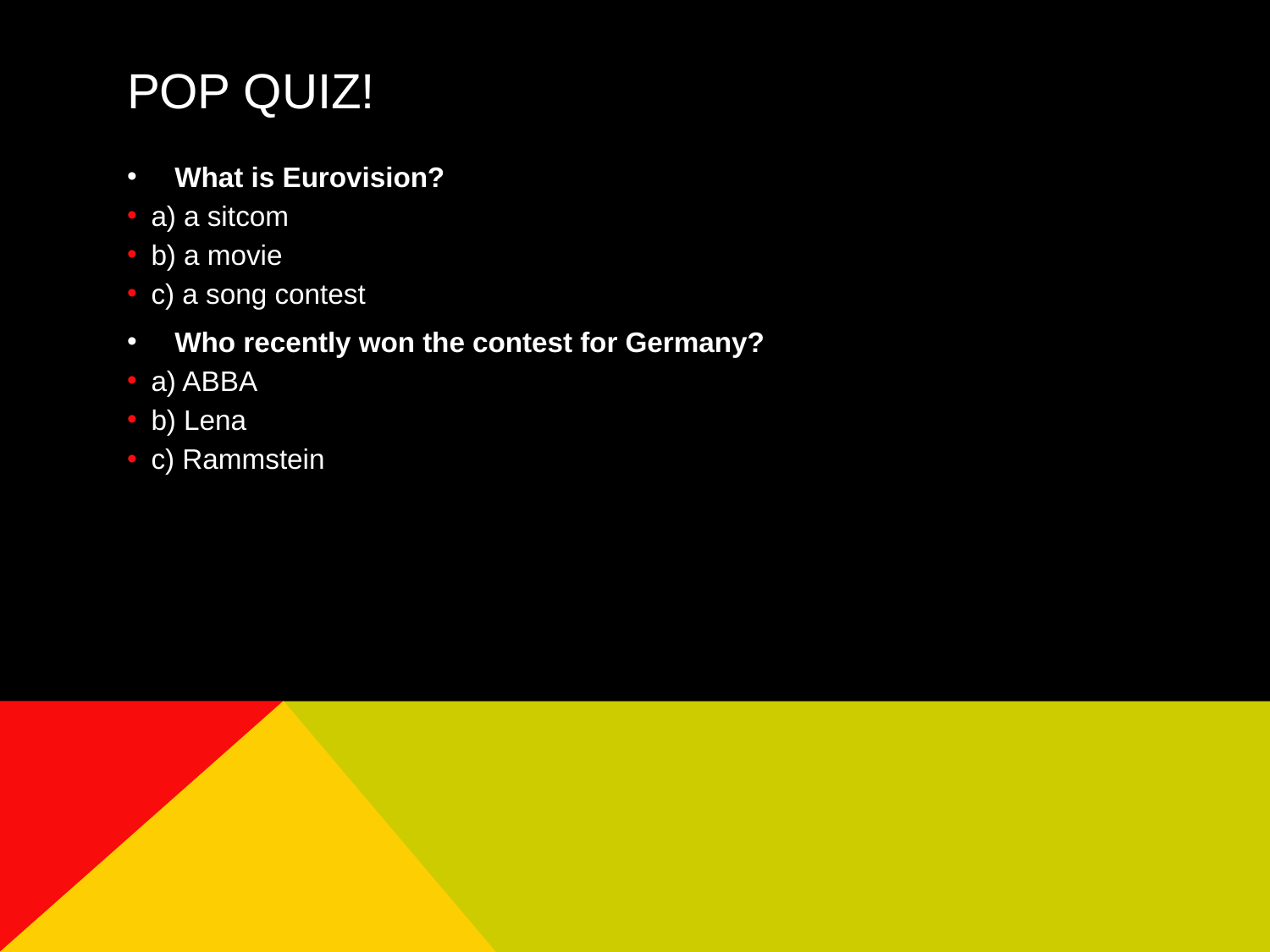

# Pop Quiz!
What is Eurovision?
a) a sitcom
b) a movie
c) a song contest
Who recently won the contest for Germany?
a) ABBA
b) Lena
c) Rammstein